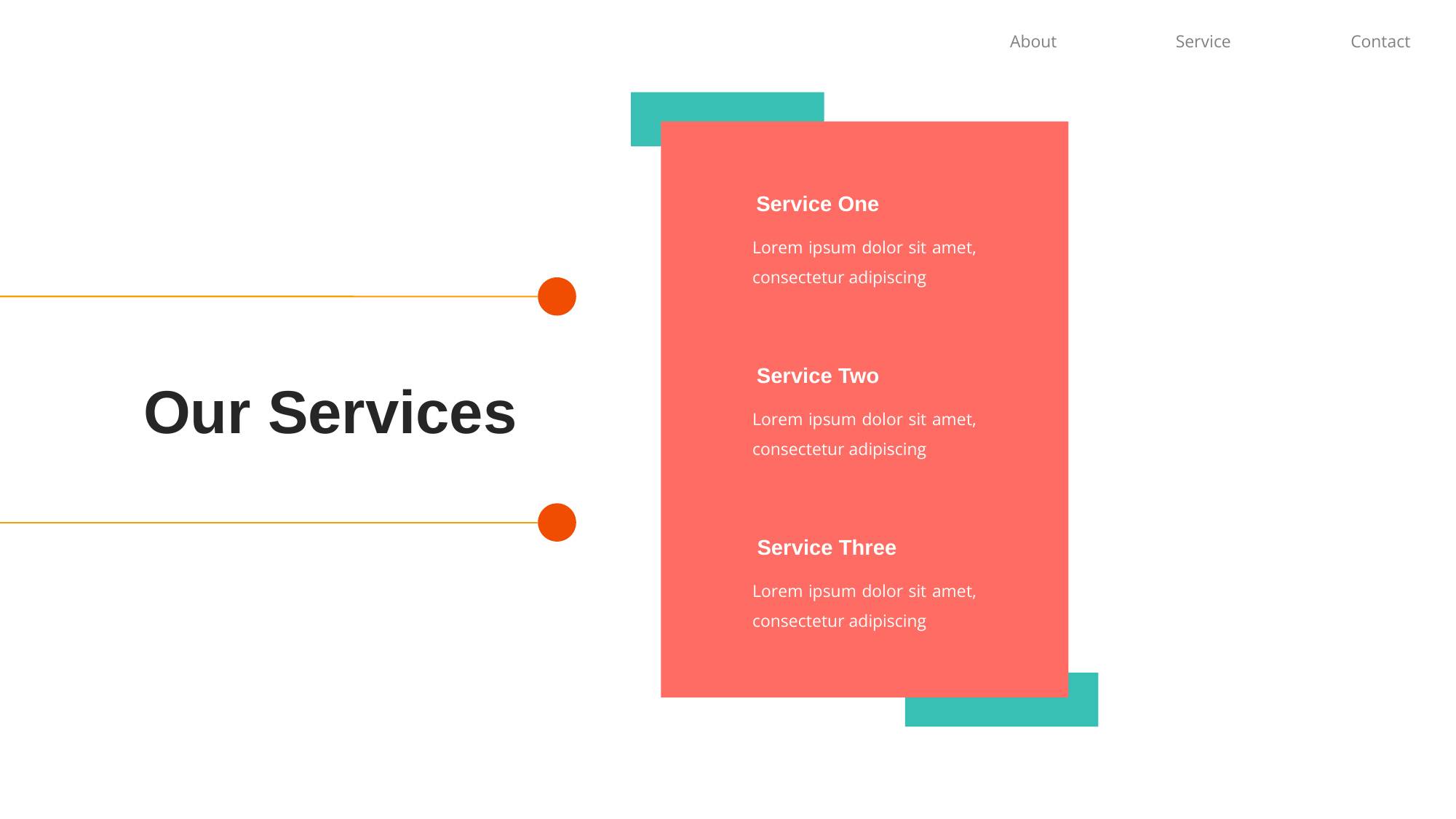

About
Service
Contact

Service One
Lorem ipsum dolor sit amet, consectetur adipiscing

Service Two
Our Services
Lorem ipsum dolor sit amet, consectetur adipiscing

Service Three
Lorem ipsum dolor sit amet, consectetur adipiscing